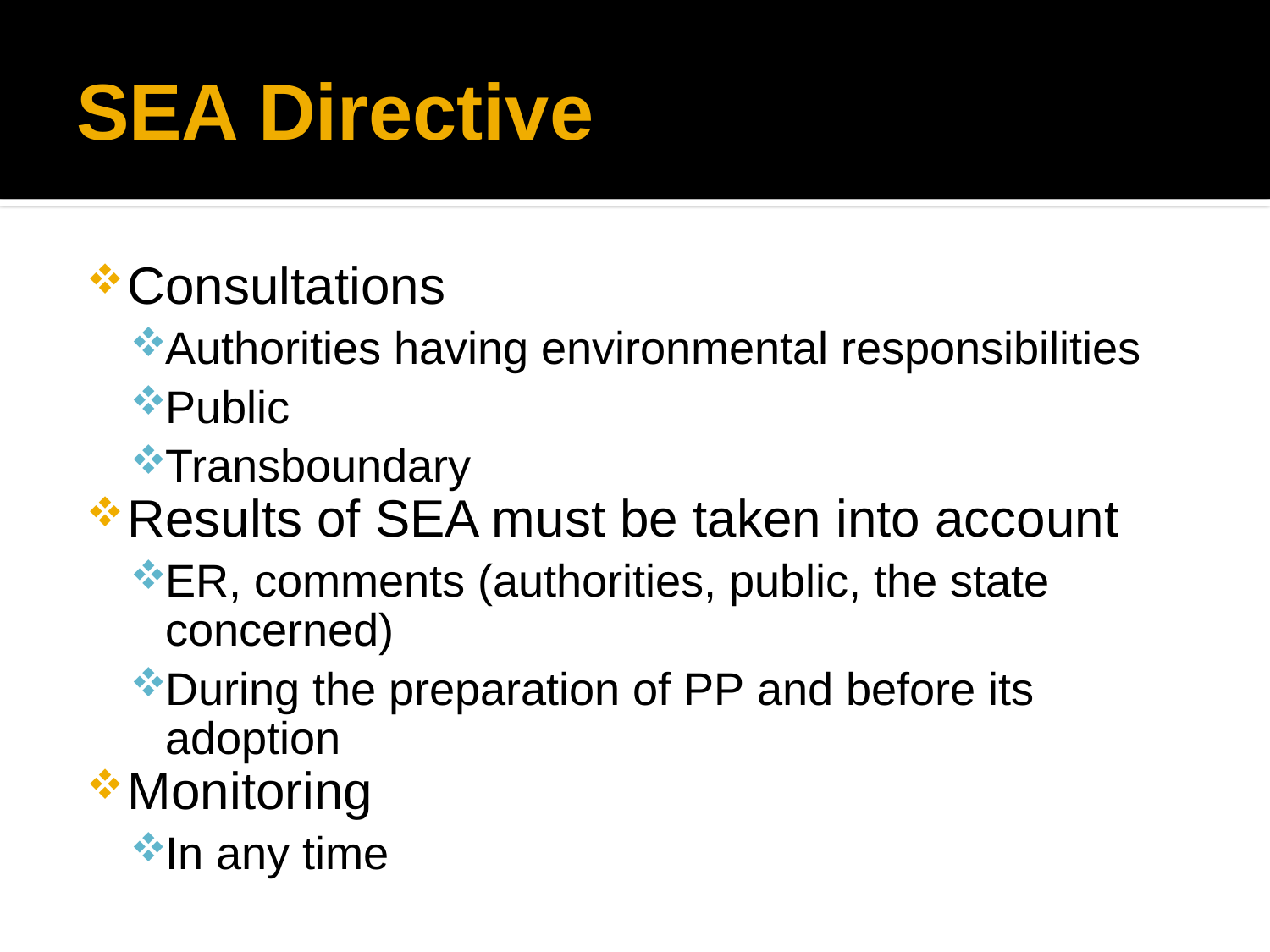

# SEA Directive
Consultations
Authorities having environmental responsibilities
Public
Transboundary
Results of SEA must be taken into account
ER, comments (authorities, public, the state concerned)
During the preparation of PP and before its adoption
Monitoring
In any time